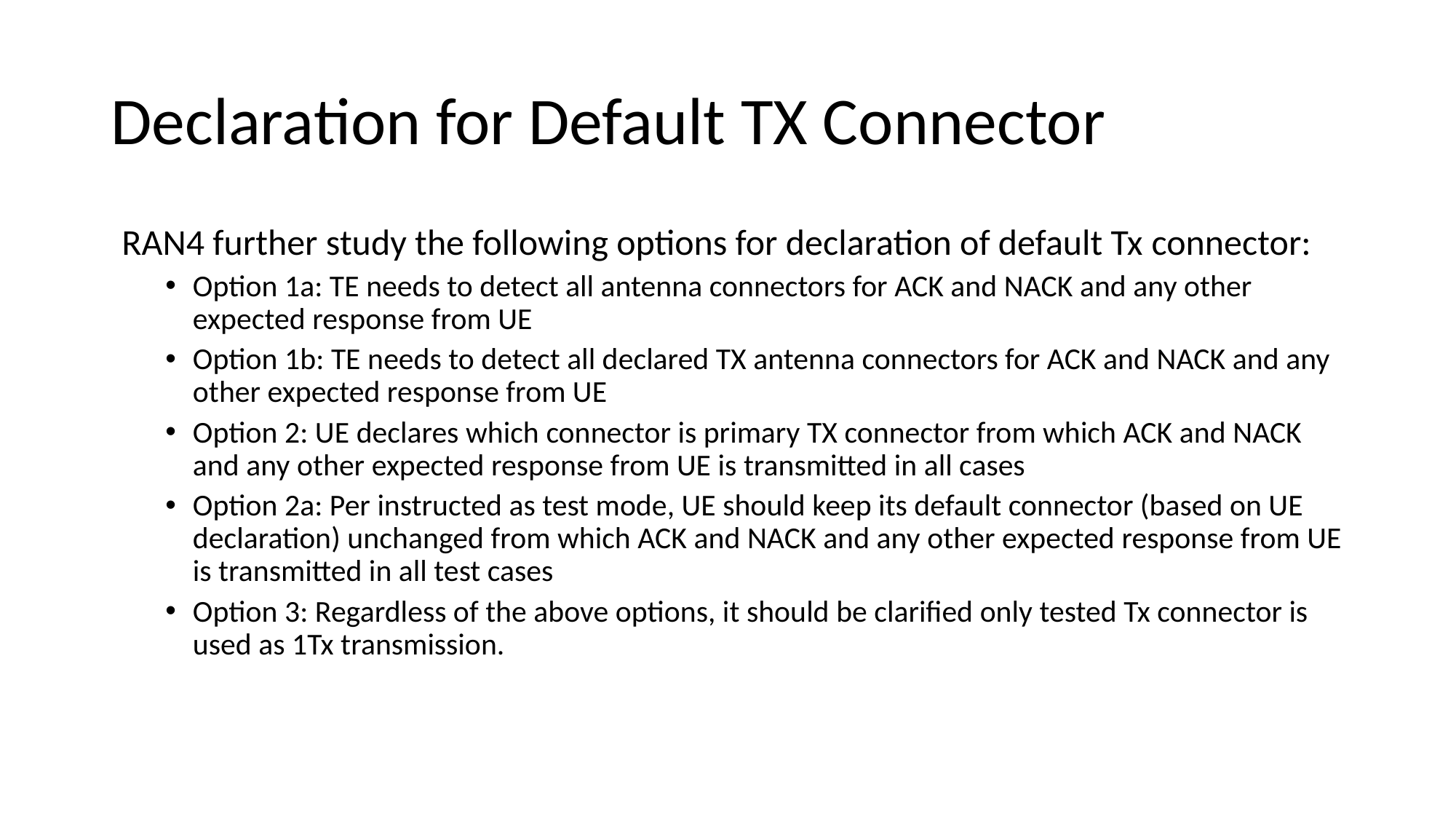

# Declaration for Default TX Connector
RAN4 further study the following options for declaration of default Tx connector:
Option 1a: TE needs to detect all antenna connectors for ACK and NACK and any other expected response from UE
Option 1b: TE needs to detect all declared TX antenna connectors for ACK and NACK and any other expected response from UE
Option 2: UE declares which connector is primary TX connector from which ACK and NACK and any other expected response from UE is transmitted in all cases
Option 2a: Per instructed as test mode, UE should keep its default connector (based on UE declaration) unchanged from which ACK and NACK and any other expected response from UE is transmitted in all test cases
Option 3: Regardless of the above options, it should be clarified only tested Tx connector is used as 1Tx transmission.